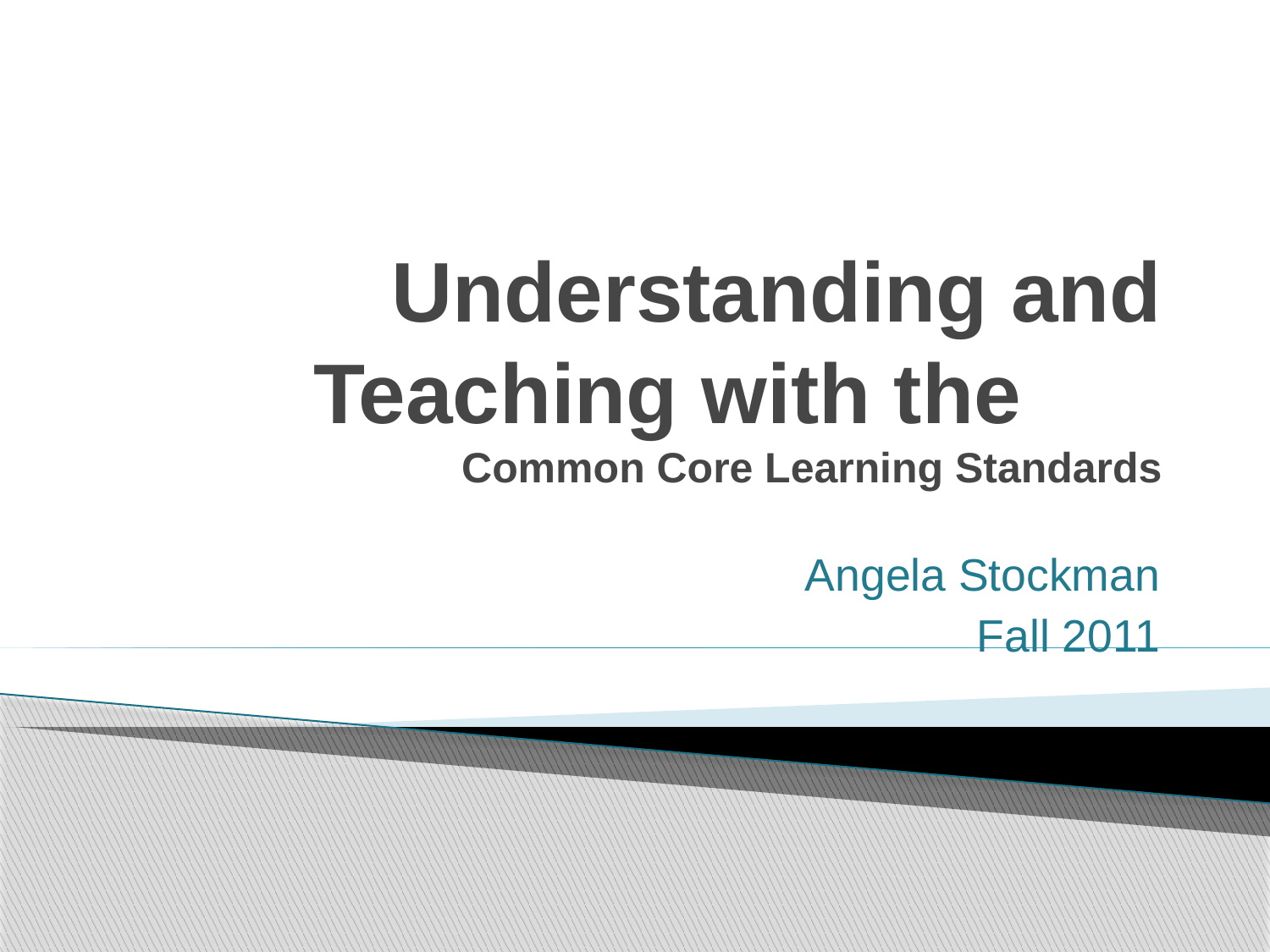

# Understanding and Teaching with the       Common Core Learning Standards
Angela Stockman
Fall 2011